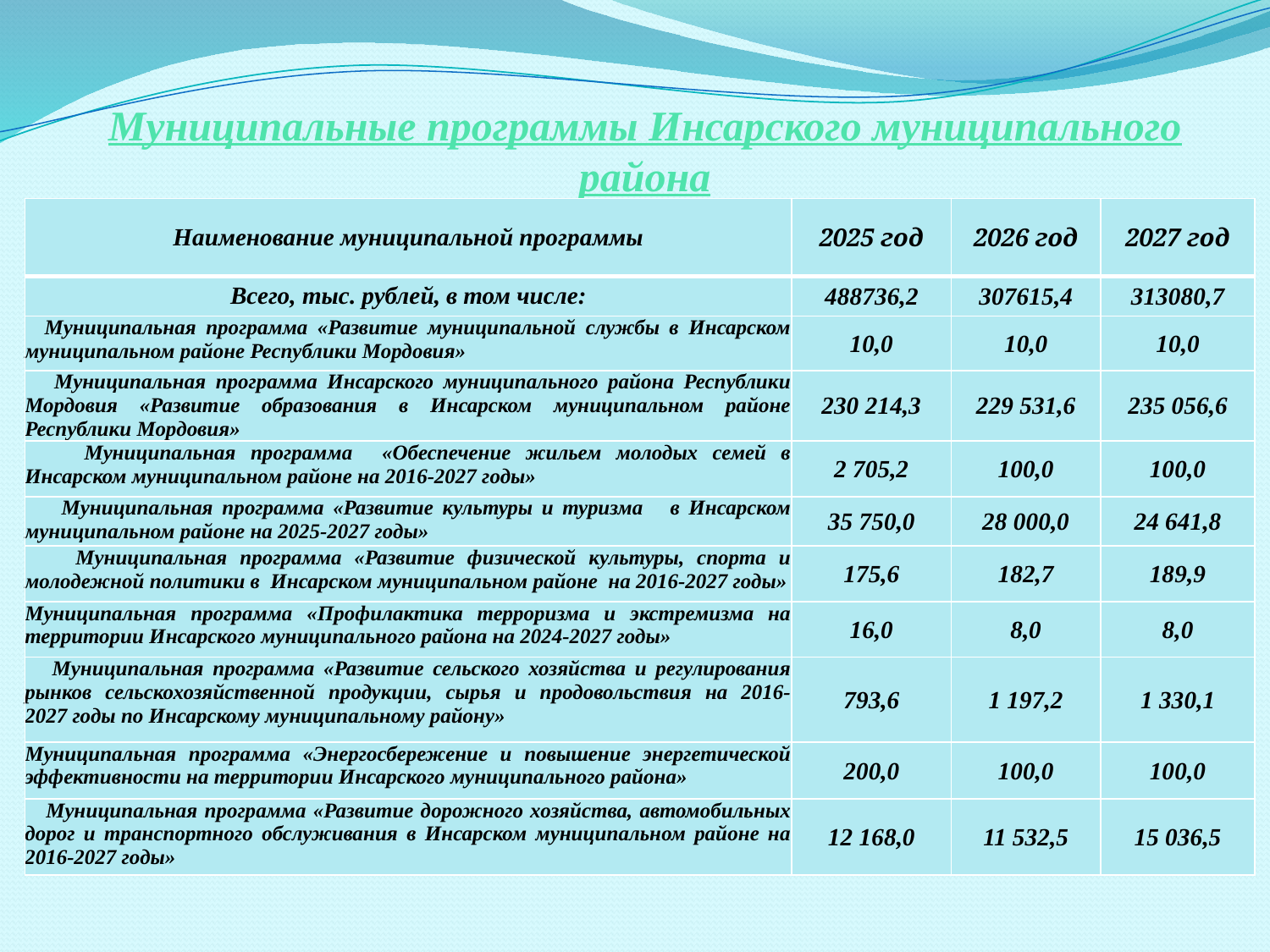

# Муниципальные программы Инсарского муниципального района
| Наименование муниципальной программы | 2025 год | 2026 год | 2027 год |
| --- | --- | --- | --- |
| Всего, тыс. рублей, в том числе: | 488736,2 | 307615,4 | 313080,7 |
| Муниципальная программа «Развитие муниципальной службы в Инсарском муниципальном районе Республики Мордовия» | 10,0 | 10,0 | 10,0 |
| Муниципальная программа Инсарского муниципального района Республики Мордовия «Развитие образования в Инсарском муниципальном районе Республики Мордовия» | 230 214,3 | 229 531,6 | 235 056,6 |
| Муниципальная программа «Обеспечение жильем молодых семей в Инсарском муниципальном районе на 2016-2027 годы» | 2 705,2 | 100,0 | 100,0 |
| Муниципальная программа «Развитие культуры и туризма в Инсарском муниципальном районе на 2025-2027 годы» | 35 750,0 | 28 000,0 | 24 641,8 |
| Муниципальная программа «Развитие физической культуры, спорта и молодежной политики в Инсарском муниципальном районе на 2016-2027 годы» | 175,6 | 182,7 | 189,9 |
| Муниципальная программа «Профилактика терроризма и экстремизма на территории Инсарского муниципального района на 2024-2027 годы» | 16,0 | 8,0 | 8,0 |
| Муниципальная программа «Развитие сельского хозяйства и регулирования рынков сельскохозяйственной продукции, сырья и продовольствия на 2016-2027 годы по Инсарскому муниципальному району» | 793,6 | 1 197,2 | 1 330,1 |
| Муниципальная программа «Энергосбережение и повышение энергетической эффективности на территории Инсарского муниципального района» | 200,0 | 100,0 | 100,0 |
| Муниципальная программа «Развитие дорожного хозяйства, автомобильных дорог и транспортного обслуживания в Инсарском муниципальном районе на 2016-2027 годы» | 12 168,0 | 11 532,5 | 15 036,5 |